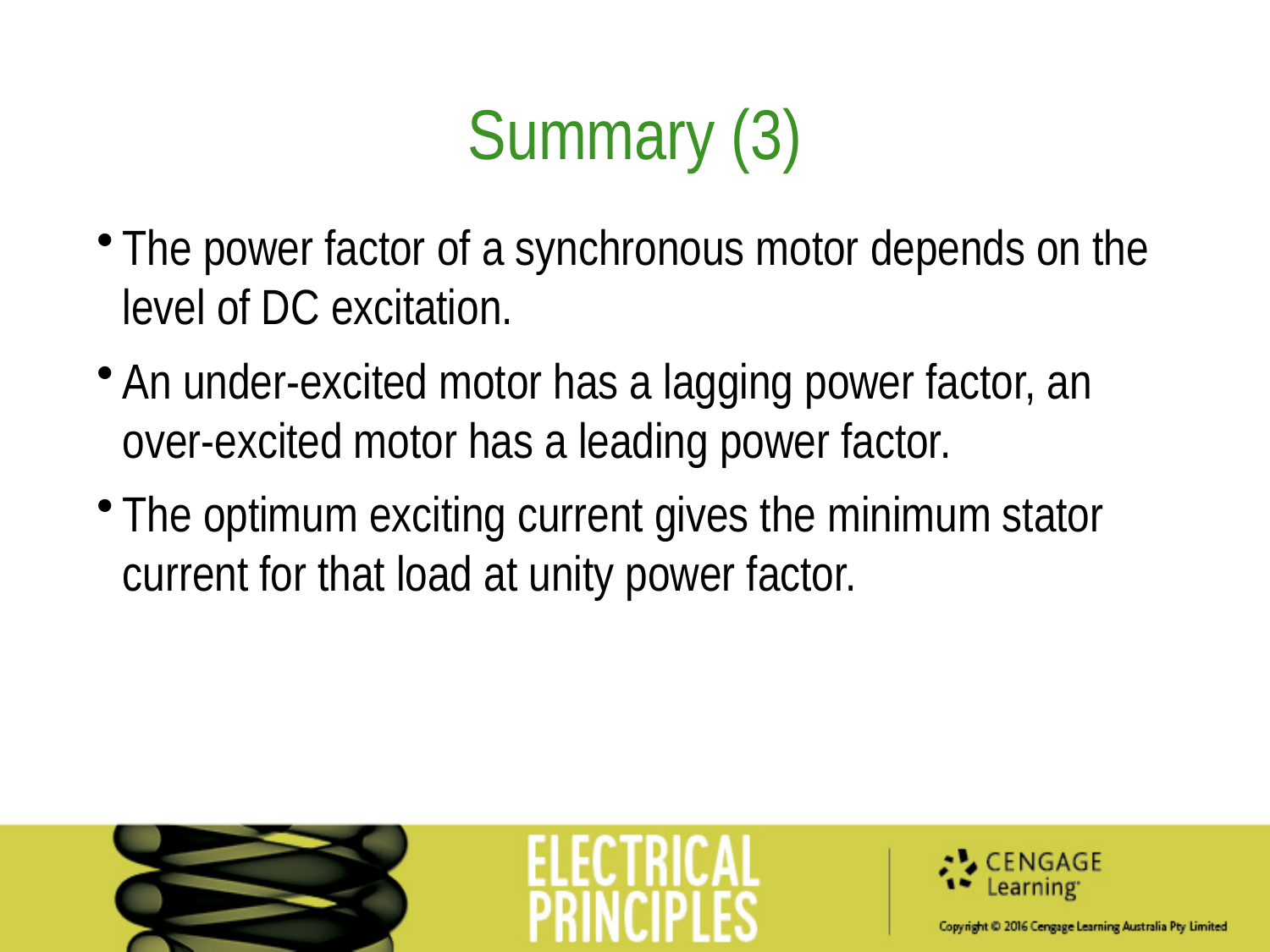

Summary (3)

The power factor of a synchronous motor depends on the level of DC excitation.
An under-excited motor has a lagging power factor, an over-excited motor has a leading power factor.
The optimum exciting current gives the minimum stator current for that load at unity power factor.